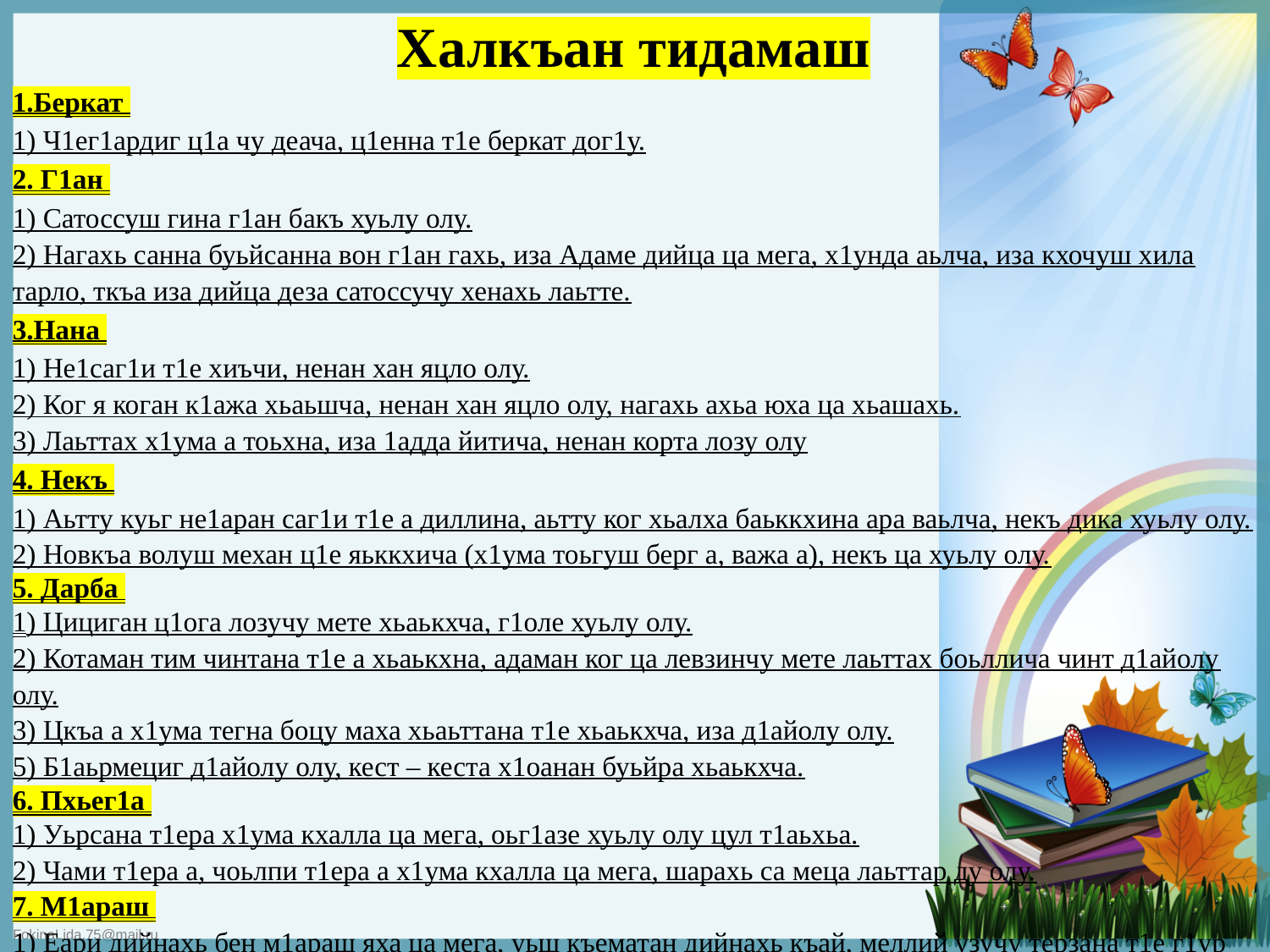

Халкъан тидамаш
1.Беркат
1) Ч1ег1ардиг ц1а чу деача, ц1енна т1е беркат дог1у.
2. Г1ан
1) Сатоссуш гина г1ан бакъ хуьлу олу.
2) Нагахь санна буьйсанна вон г1ан гахь, иза Адаме дийца ца мега, х1унда аьлча, иза кхочуш хила тарло, ткъа иза дийца деза сатоссучу хенахь лаьтте.
3.Нана
1) Не1саг1и т1е хиъчи, ненан хан яцло олу.
2) Ког я коган к1ажа хьаьшча, ненан хан яцло олу, нагахь ахьа юха ца хьашахь.
3) Лаьттах х1ума а тоьхна, иза 1адда йитича, ненан корта лозу олу
4. Некъ
1) Аьтту куьг не1аран саг1и т1е а диллина, аьтту ког хьалха баьккхина ара ваьлча, некъ дика хуьлу олу.
2) Новкъа волуш механ ц1е яьккхича (х1ума тоьгуш берг а, важа а), некъ ца хуьлу олу.
5. Дарба
1) Цициган ц1ога лозучу мете хьаькхча, г1оле хуьлу олу.
2) Котаман тим чинтана т1е а хьаькхна, адаман ког ца левзинчу мете лаьттах боьллича чинт д1айолу олу.
3) Цкъа а х1ума тегна боцу маха хьаьттана т1е хьаькхча, иза д1айолу олу.
5) Б1аьрмециг д1айолу олу, кест – кеста х1оанан буьйра хьаькхча.
6. Пхьег1а
1) Уьрсана т1ера х1ума кхалла ца мега, оьг1азе хуьлу олу цул т1аьхьа.
2) Чами т1ера а, чоьлпи т1ера а х1ума кхалла ца мега, шарахь са меца лаьттар ду олу.
7. М1араш
1) Еари дийнахь бен м1араш яха ца мега, уьш къематан дийнахь къай, меллий узучу терзана т1е г1ур ю боху.